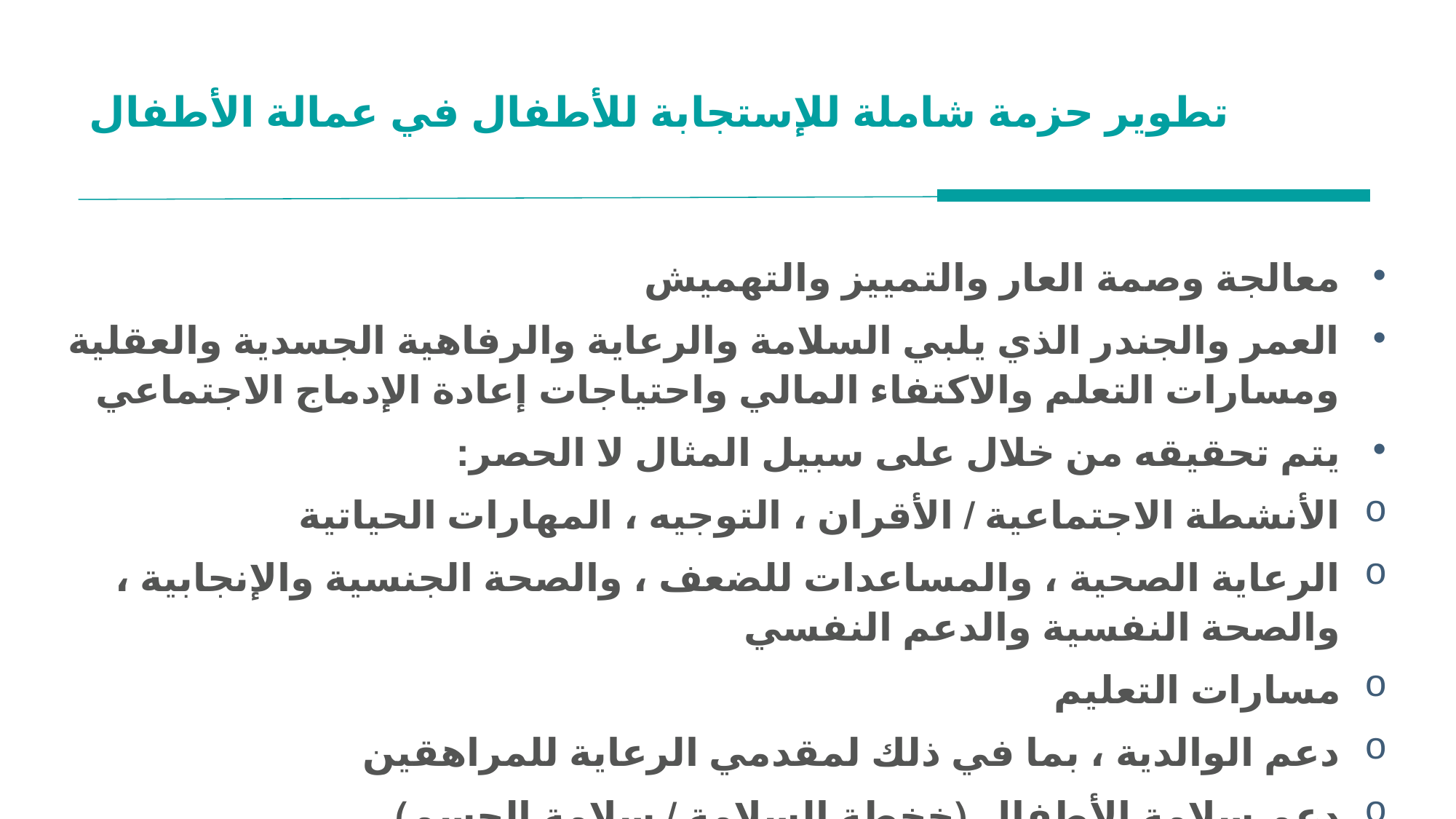

# تطوير حزمة شاملة للإستجابة للأطفال في عمالة الأطفال
معالجة وصمة العار والتمييز والتهميش
العمر والجندر الذي يلبي السلامة والرعاية والرفاهية الجسدية والعقلية ومسارات التعلم والاكتفاء المالي واحتياجات إعادة الإدماج الاجتماعي
يتم تحقيقه من خلال على سبيل المثال لا الحصر:
الأنشطة الاجتماعية / الأقران ، التوجيه ، المهارات الحياتية
الرعاية الصحية ، والمساعدات للضعف ، والصحة الجنسية والإنجابية ، والصحة النفسية والدعم النفسي
مسارات التعليم
دعم الوالدية ، بما في ذلك لمقدمي الرعاية للمراهقين
دعم سلامة الأطفال (خخطة السلامة / سلامة الجسم)